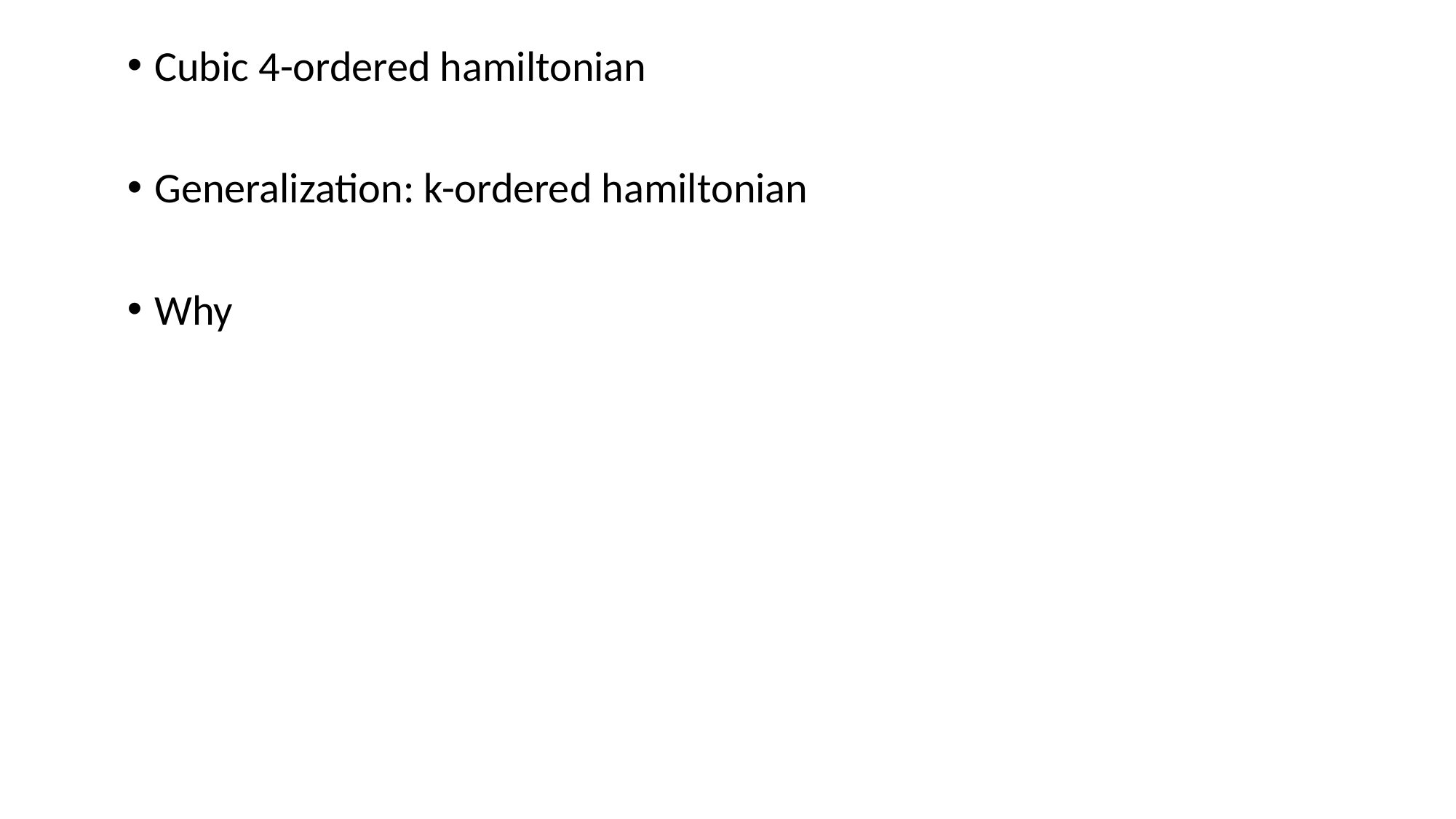

Cubic 4-ordered hamiltonian

Generalization: k-ordered hamiltonian

Why